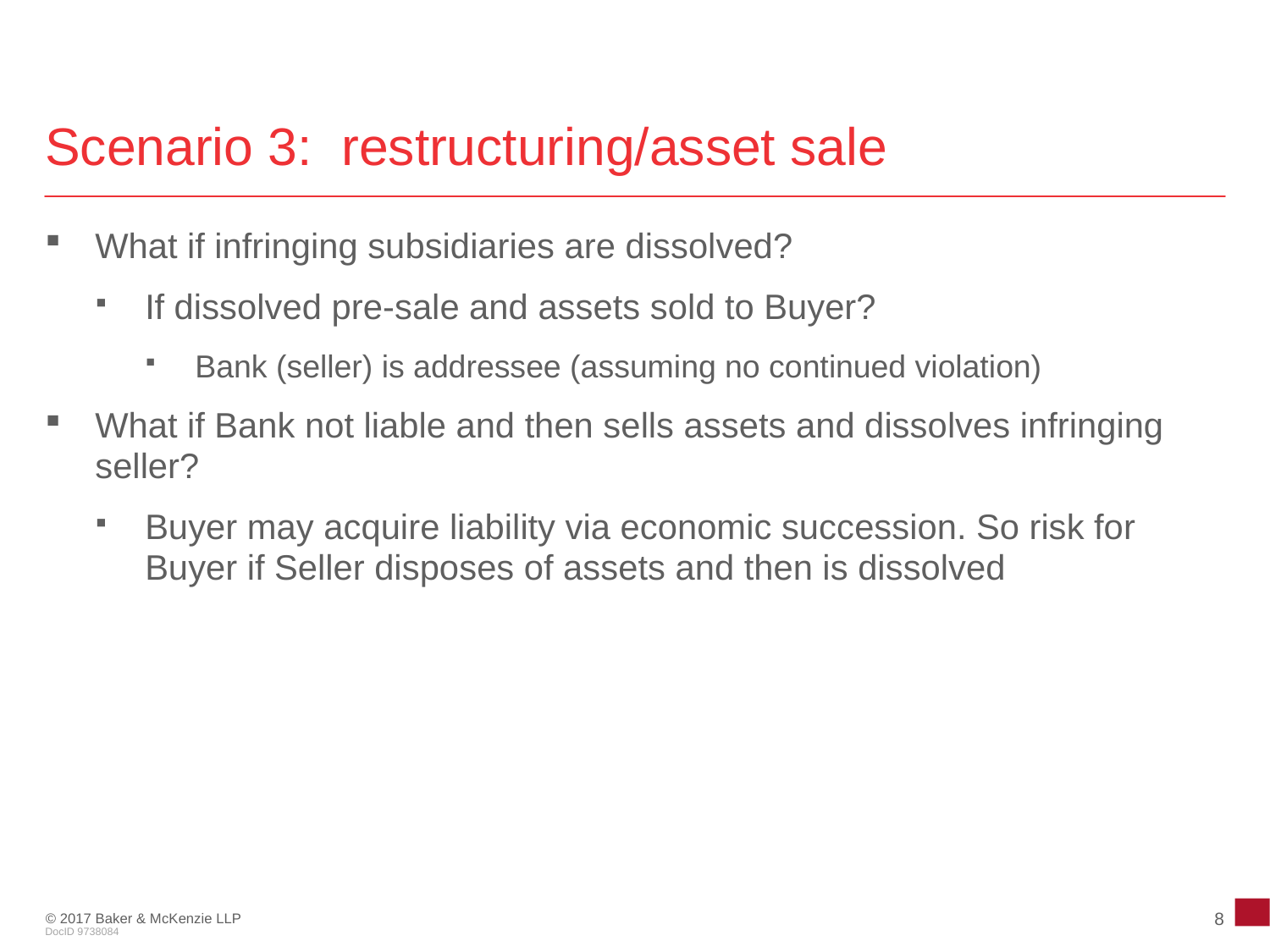

# Scenario 3:  restructuring/asset sale
What if infringing subsidiaries are dissolved?
If dissolved pre-sale and assets sold to Buyer?
Bank (seller) is addressee (assuming no continued violation)
What if Bank not liable and then sells assets and dissolves infringing seller?
Buyer may acquire liability via economic succession. So risk for Buyer if Seller disposes of assets and then is dissolved
8